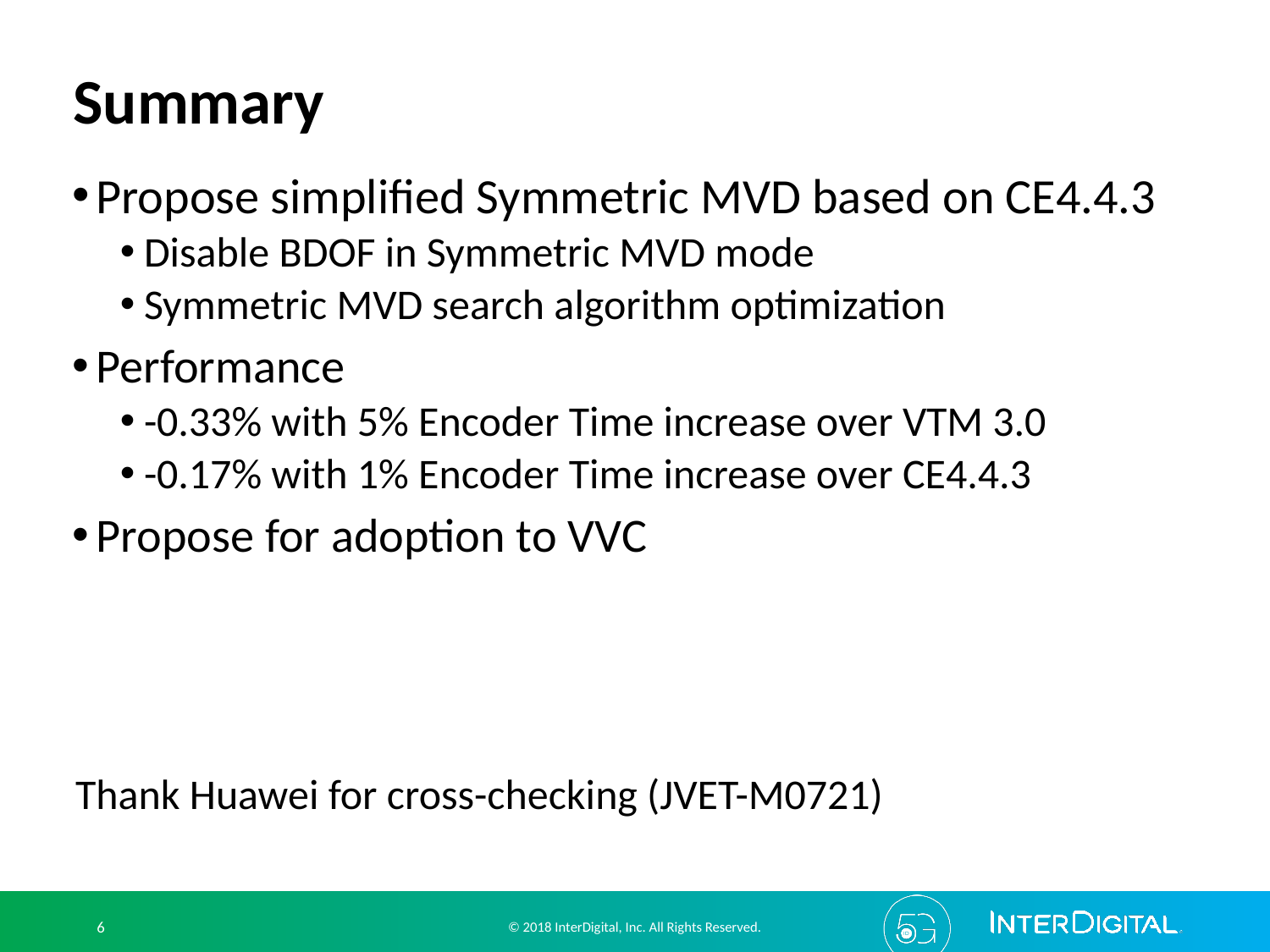

# Summary
Propose simplified Symmetric MVD based on CE4.4.3
Disable BDOF in Symmetric MVD mode
Symmetric MVD search algorithm optimization
Performance
-0.33% with 5% Encoder Time increase over VTM 3.0
-0.17% with 1% Encoder Time increase over CE4.4.3
Propose for adoption to VVC

Thank Huawei for cross-checking (JVET-M0721)

© 2018 InterDigital, Inc. All Rights Reserved.
6